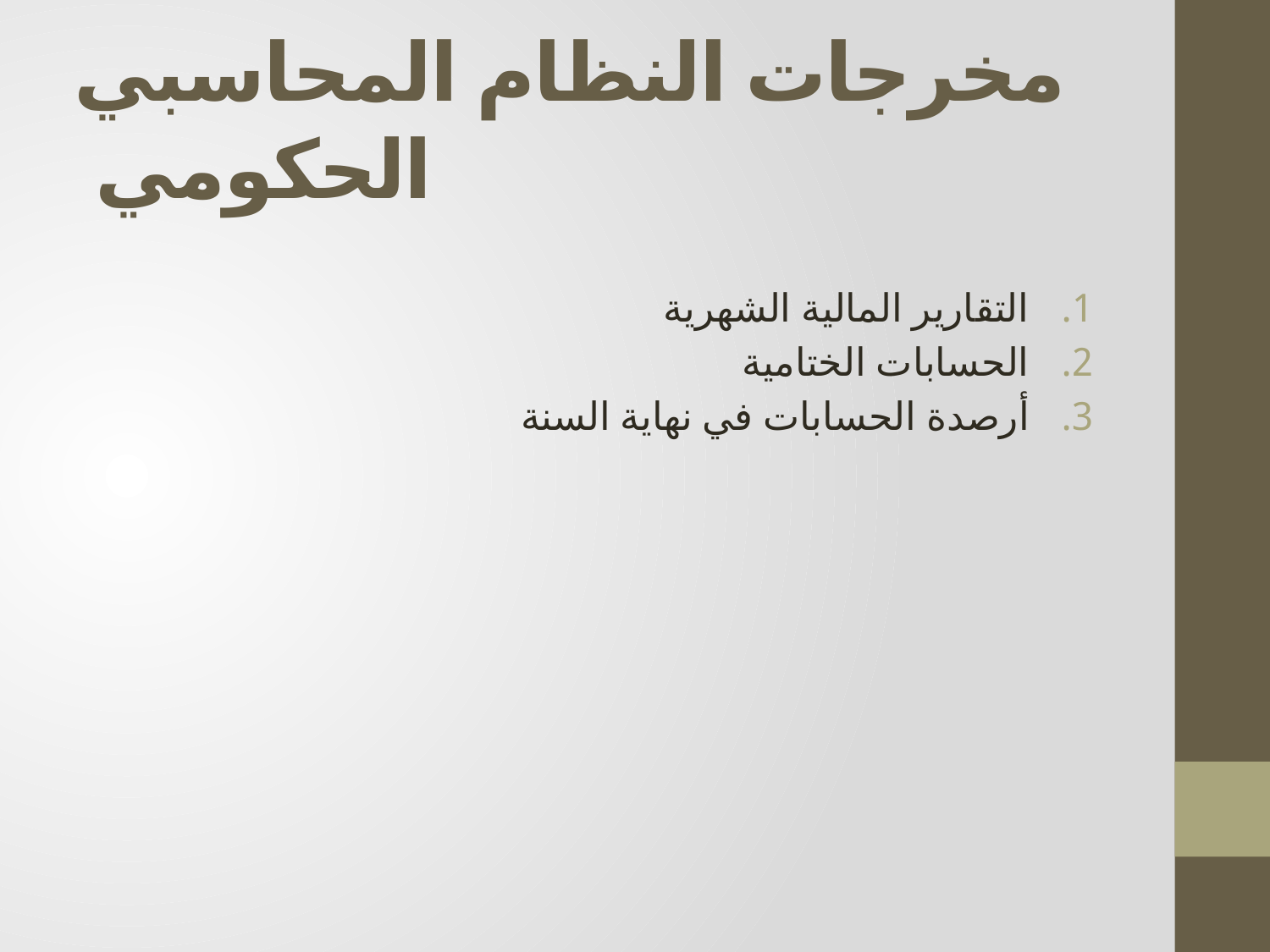

# مخرجات النظام المحاسبي الحكومي

التقارير المالية الشهرية
الحسابات الختامية
أرصدة الحسابات في نهاية السنة